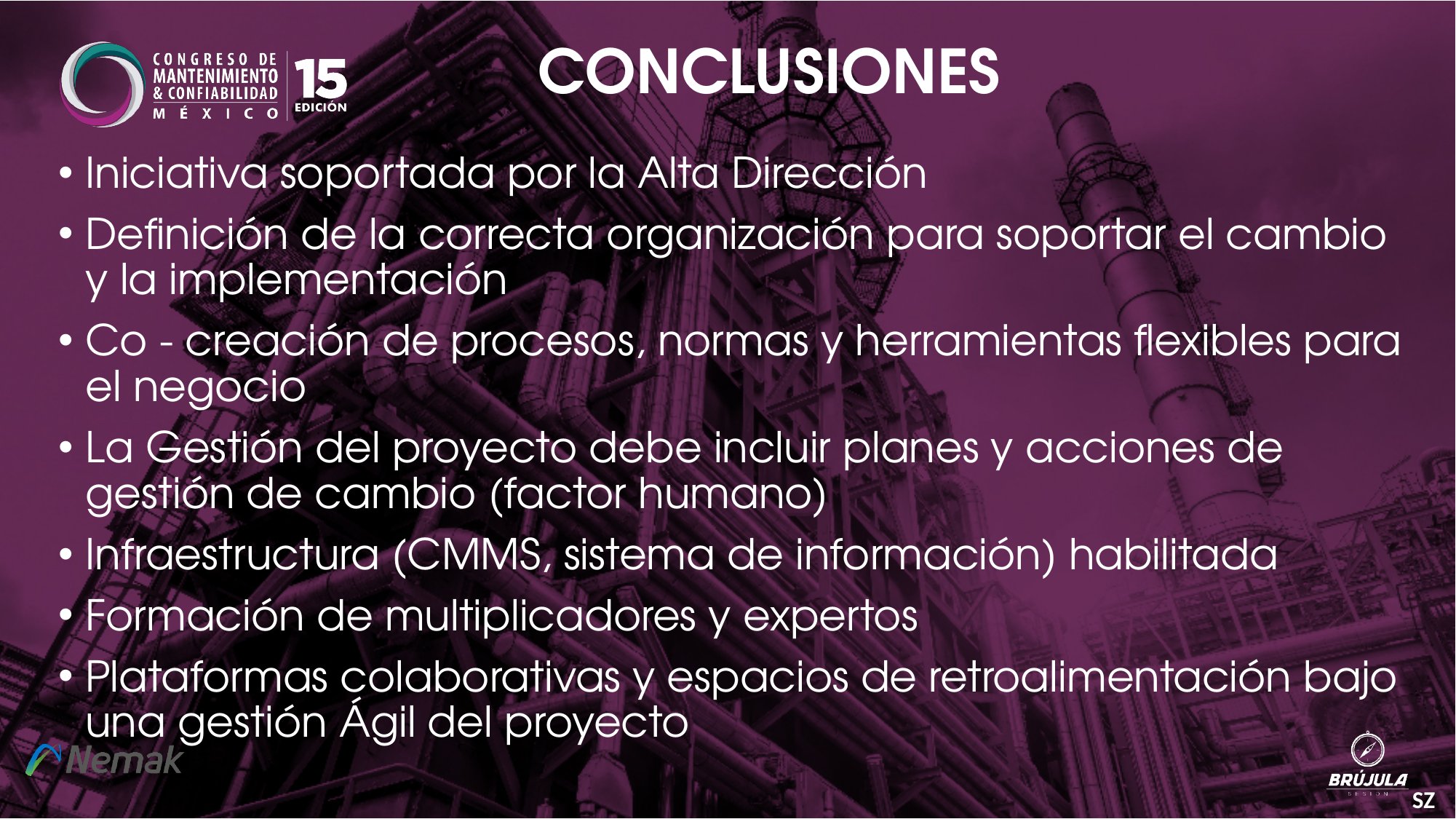

CONCLUSIONES
Iniciativa soportada por la Alta Dirección
Definición de la correcta organización para soportar el cambio y la implementación
Co - creación de procesos, normas y herramientas flexibles para el negocio
La Gestión del proyecto debe incluir planes y acciones de gestión de cambio (factor humano)
Infraestructura (CMMS, sistema de información) habilitada
Formación de multiplicadores y expertos
Plataformas colaborativas y espacios de retroalimentación bajo  una gestión Ágil del proyecto

SZ